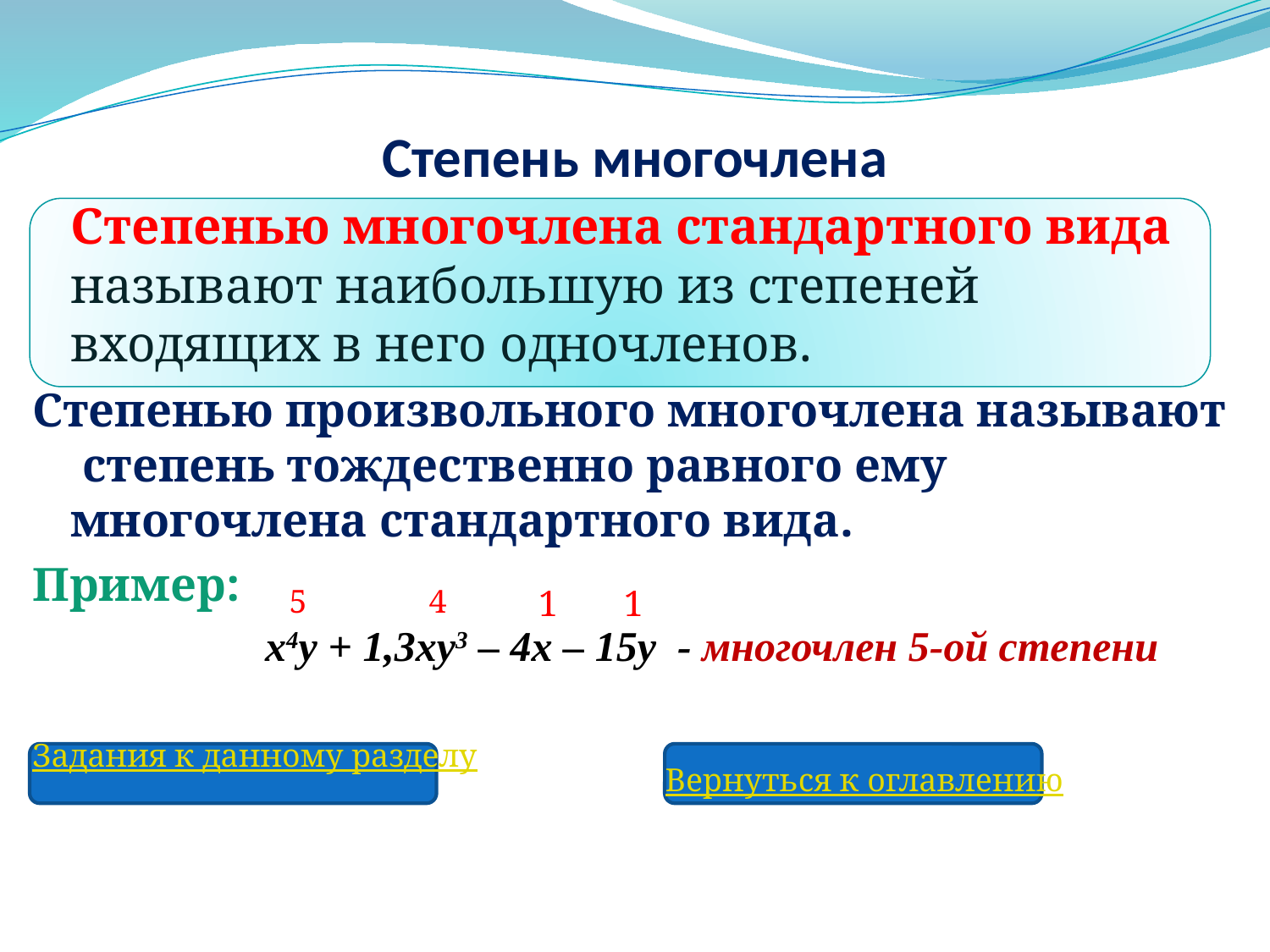

# Степень многочлена
   Степенью многочлена стандартного вида называют наибольшую из степеней входящих в него одночленов.
Степенью произвольного многочлена называют  степень тождественно равного ему многочлена стандартного вида.
Пример:
                      х4у + 1,3ху3 – 4х – 15у  - многочлен 5-ой степени

Задания к данному разделу

5
4
1
1

Вернуться к оглавлению